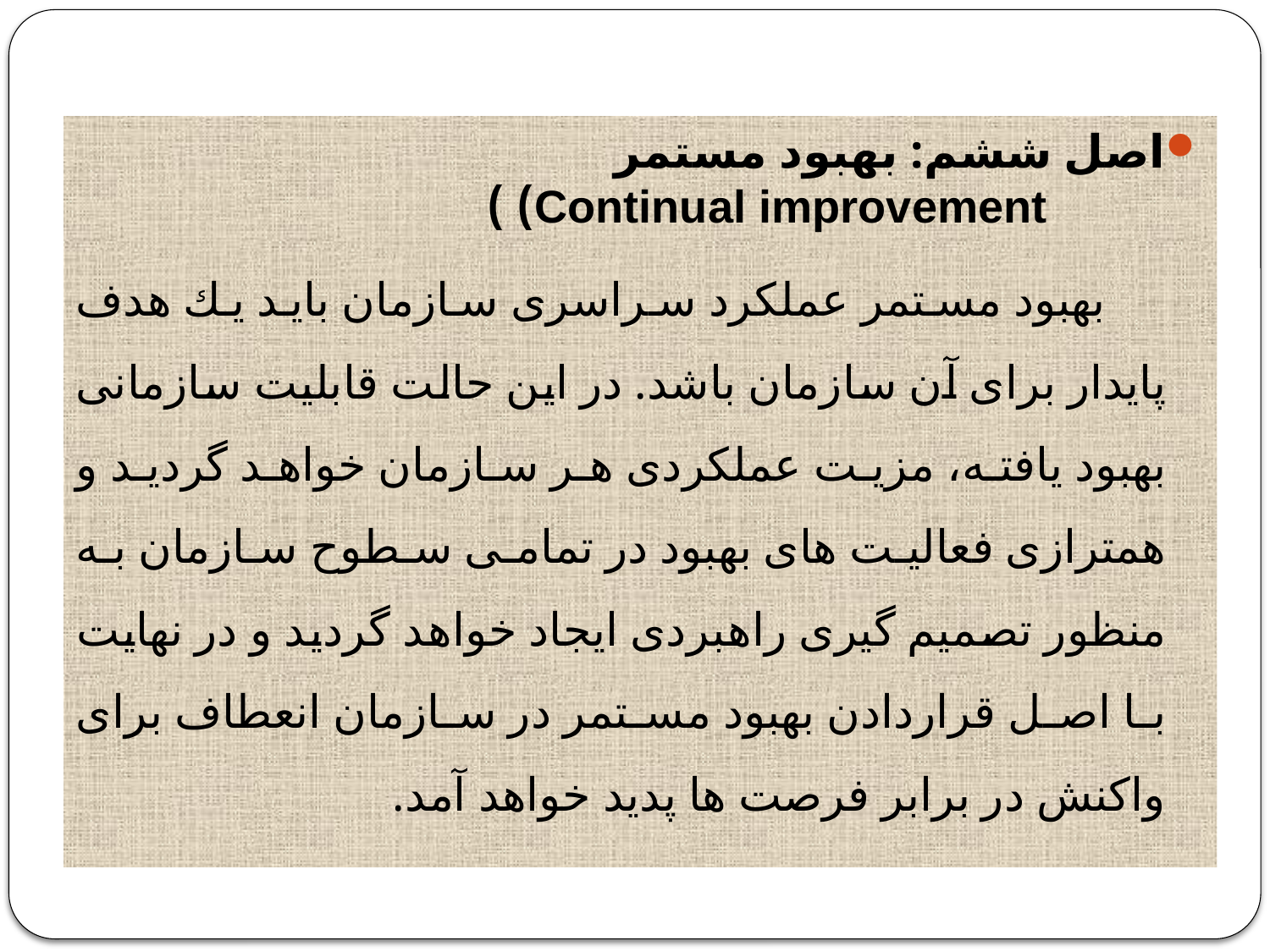

اصل ششم: بهبود مستمر                                                        Continual improvement) )
     بهبود مستمر عملكرد سراسری سازمان باید یك هدف پایدار برای آن سازمان باشد. در این حالت قابلیت سازمانی بهبود یافته، مزیت عملكردی هر سازمان خواهد گردید و همترازی فعالیت های بهبود در تمامی سطوح سازمان به منظور تصمیم گیری راهبردی ایجاد خواهد گردید و در نهایت با اصل قراردادن بهبود مستمر در سازمان انعطاف برای واكنش در برابر فرصت ها پدید خواهد آمد.